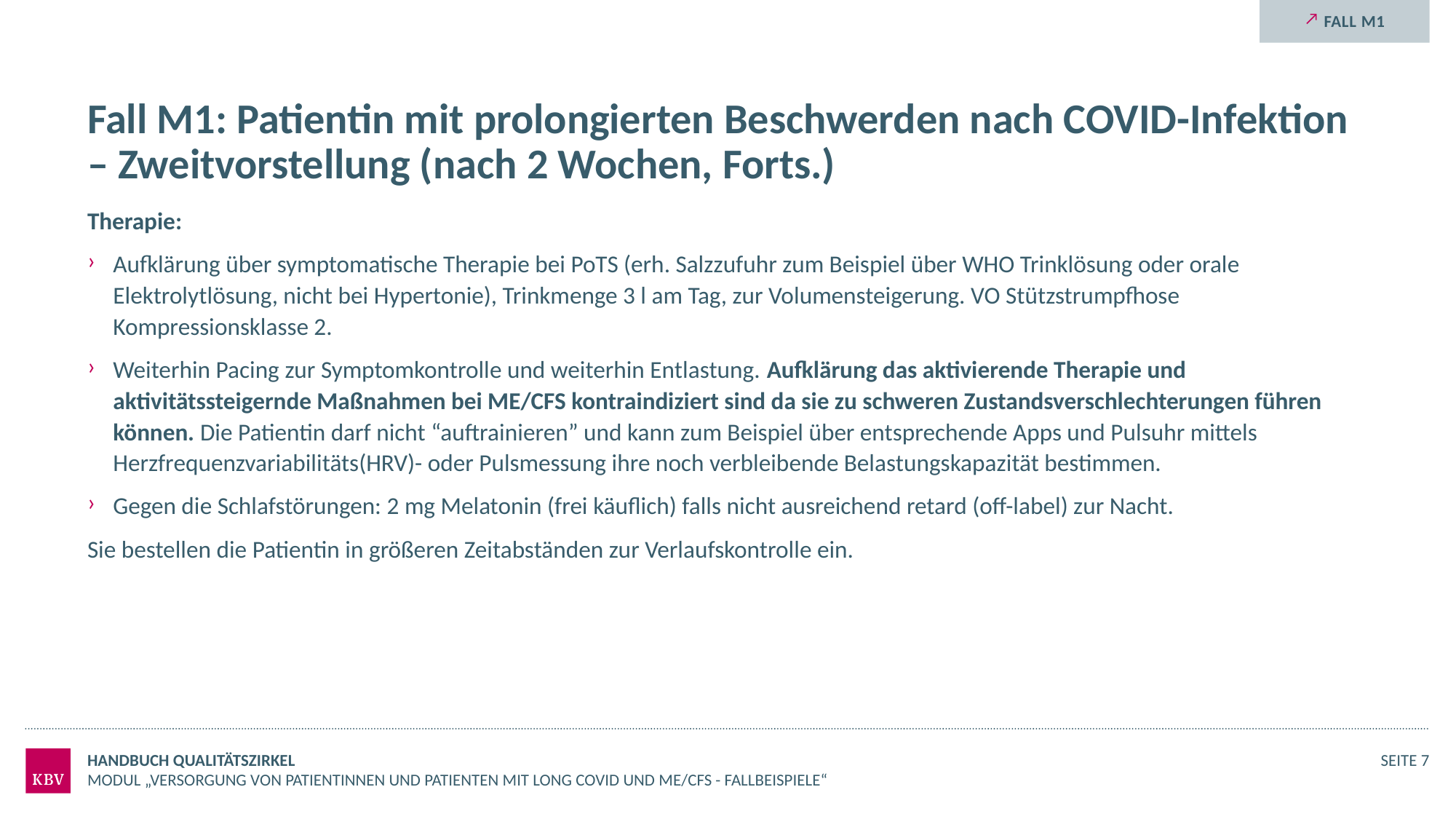

Fall M1
# Fall M1: Patientin mit prolongierten Beschwerden nach COVID-Infektion – Zweitvorstellung (nach 2 Wochen, Forts.)
Therapie:
Aufklärung über symptomatische Therapie bei PoTS (erh. Salzzufuhr zum Beispiel über WHO Trinklösung oder orale Elektrolytlösung, nicht bei Hypertonie), Trinkmenge 3 l am Tag, zur Volumensteigerung. VO Stützstrumpfhose Kompressionsklasse 2.
Weiterhin Pacing zur Symptomkontrolle und weiterhin Entlastung. Aufklärung das aktivierende Therapie und aktivitätssteigernde Maßnahmen bei ME/CFS kontraindiziert sind da sie zu schweren Zustandsverschlechterungen führen können. Die Patientin darf nicht “auftrainieren” und kann zum Beispiel über entsprechende Apps und Pulsuhr mittels Herzfrequenzvariabilitäts(HRV)- oder Pulsmessung ihre noch verbleibende Belastungskapazität bestimmen.
Gegen die Schlafstörungen: 2 mg Melatonin (frei käuflich) falls nicht ausreichend retard (off-label) zur Nacht.
Sie bestellen die Patientin in größeren Zeitabständen zur Verlaufskontrolle ein.

Handbuch Qualitätszirkel
Seite 7
Modul „Versorgung von Patientinnen und Patienten mit Long COVID und ME/CFS - Fallbeispiele“